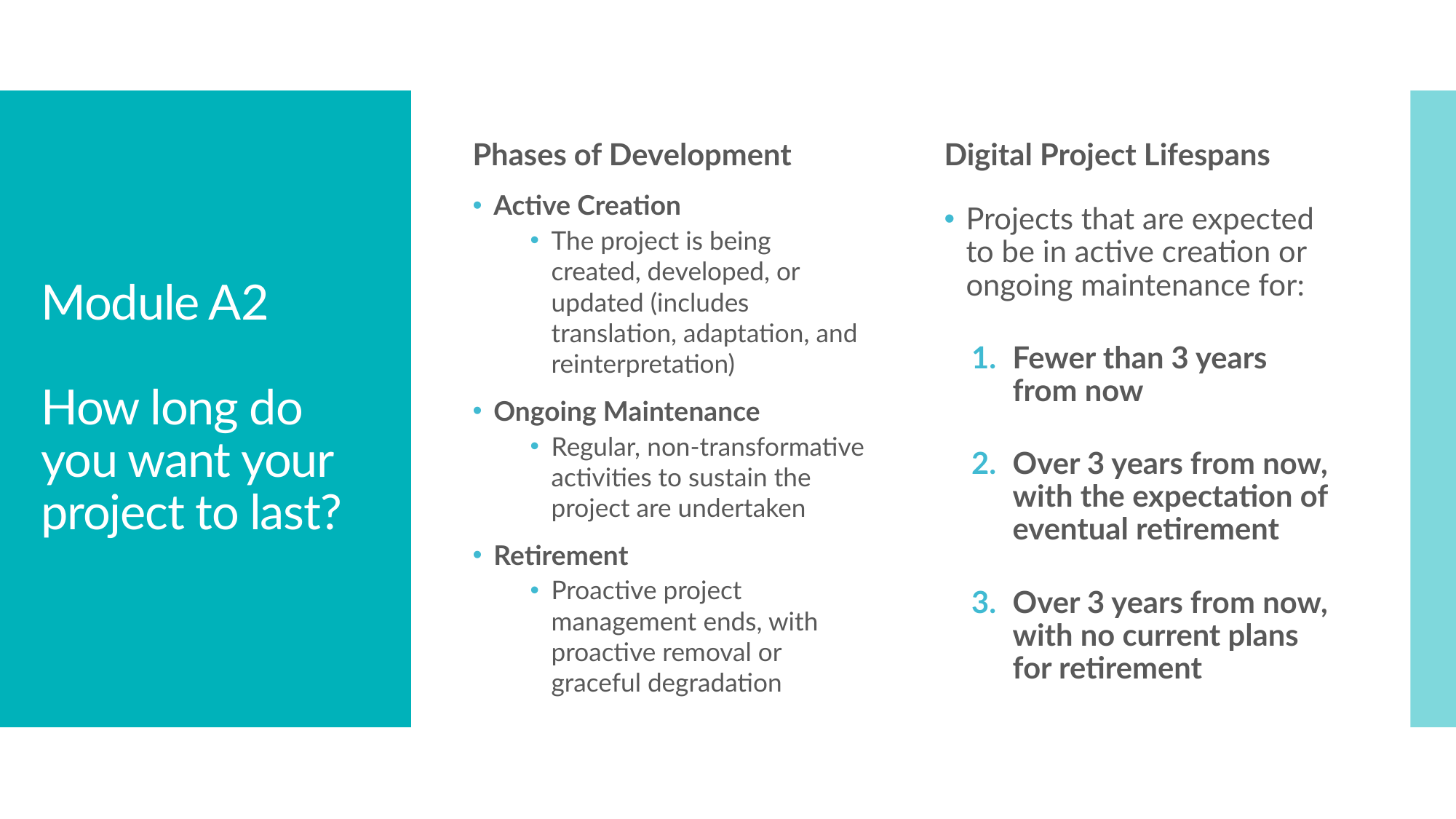

Phases of Development
Digital Project Lifespans
# Module A2 How long do you want your project to last?
Active Creation
The project is being created, developed, or updated (includes translation, adaptation, and reinterpretation)
Ongoing Maintenance
Regular, non-transformative activities to sustain the project are undertaken
Retirement
Proactive project management ends, with proactive removal or graceful degradation
Projects that are expected to be in active creation or ongoing maintenance for:
Fewer than 3 years from now
Over 3 years from now, with the expectation of eventual retirement
Over 3 years from now, with no current plans for retirement